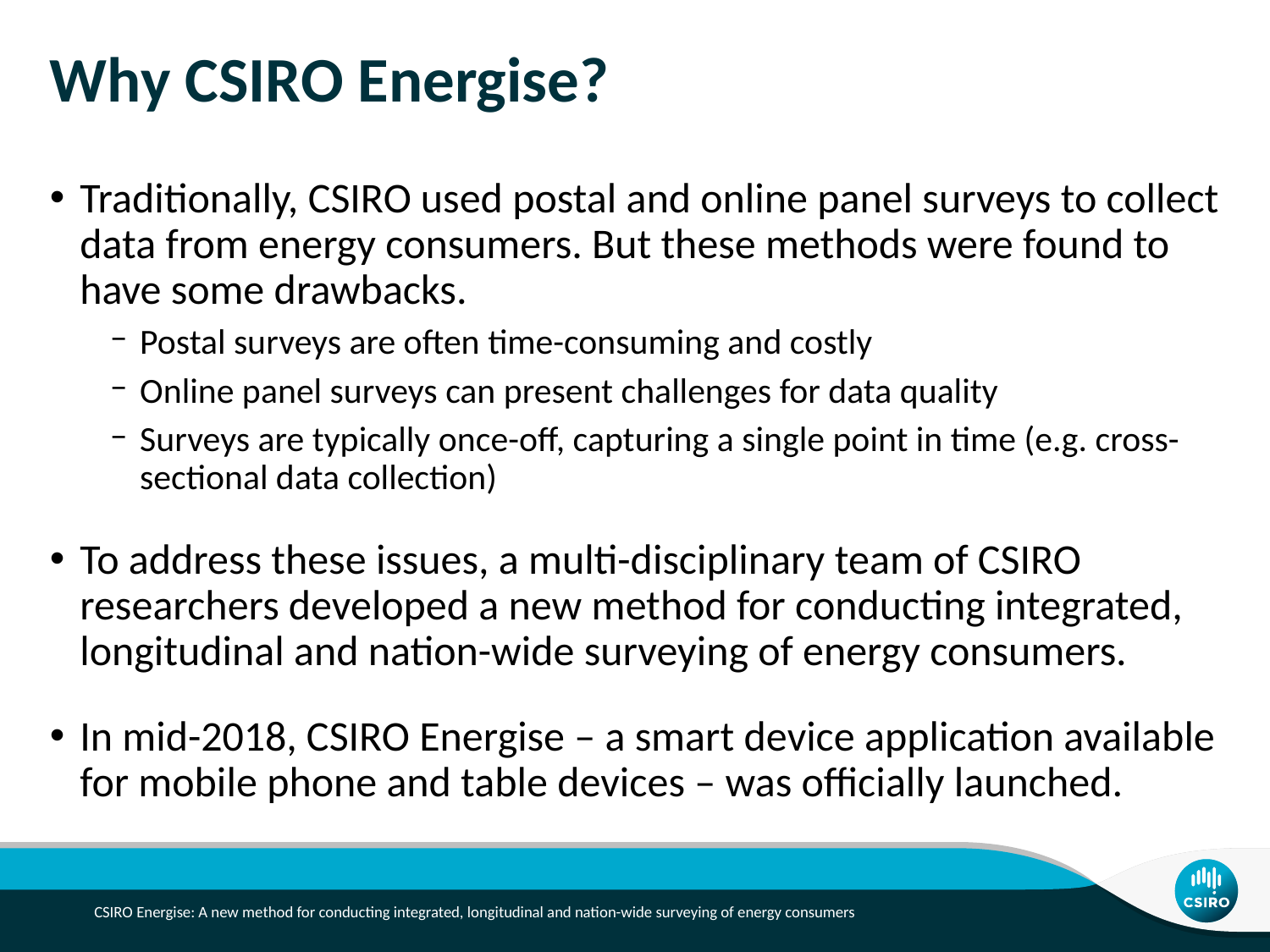

# Why CSIRO Energise?
Traditionally, CSIRO used postal and online panel surveys to collect data from energy consumers. But these methods were found to have some drawbacks.
Postal surveys are often time-consuming and costly
Online panel surveys can present challenges for data quality
Surveys are typically once-off, capturing a single point in time (e.g. cross-sectional data collection)

To address these issues, a multi-disciplinary team of CSIRO researchers developed a new method for conducting integrated, longitudinal and nation-wide surveying of energy consumers.

In mid-2018, CSIRO Energise – a smart device application available for mobile phone and table devices – was officially launched.
CSIRO Energise: A new method for conducting integrated, longitudinal and nation-wide surveying of energy consumers